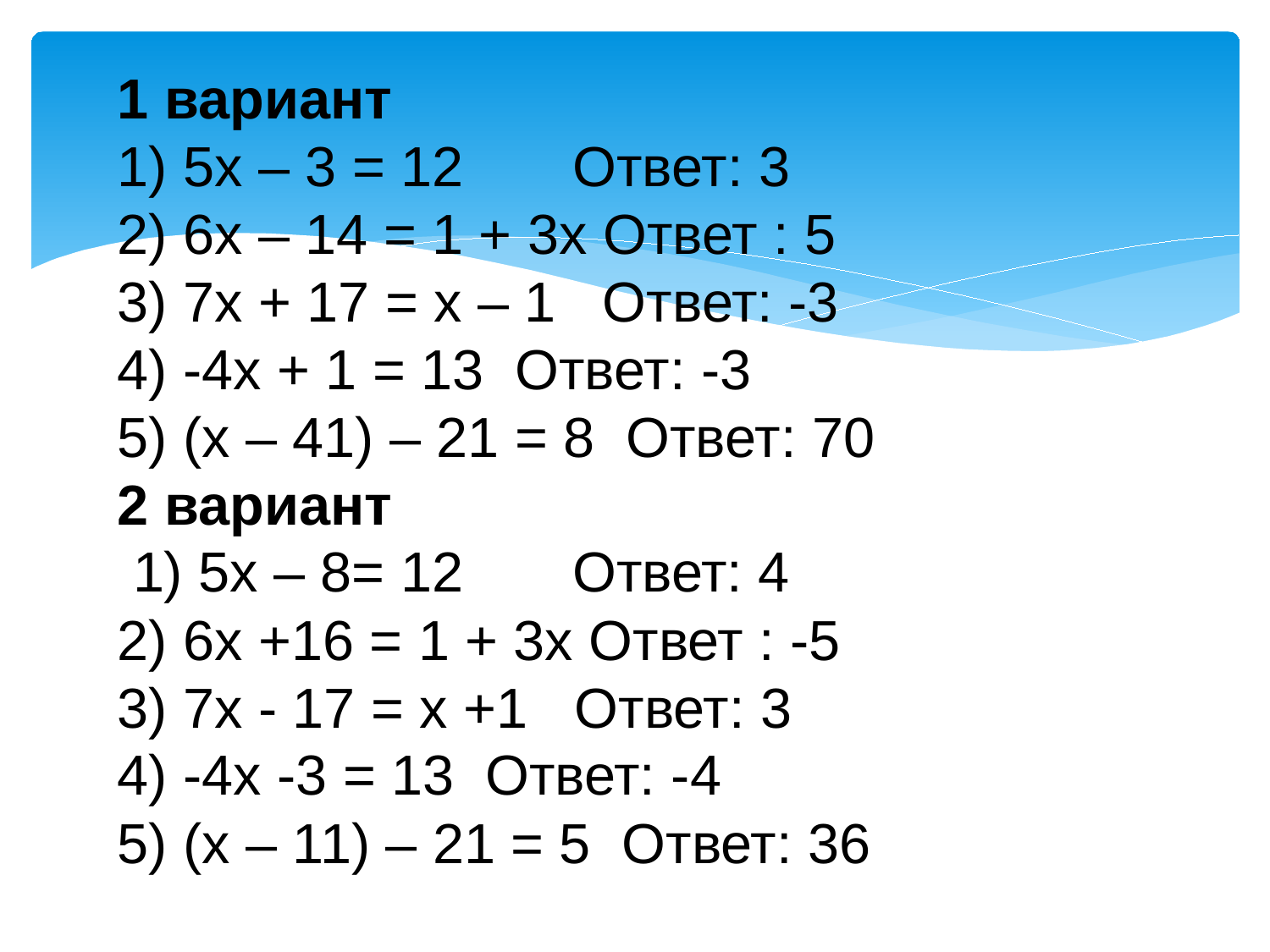

#
1 вариант
1) 5х – 3 = 12       Ответ: 3
2) 6х – 14 = 1 + 3х Ответ : 5
3) 7х + 17 = х – 1   Ответ: -3
4) -4х + 1 = 13  Ответ: -3
5) (х – 41) – 21 = 8  Ответ: 70
2 вариант
 1) 5х – 8= 12       Ответ: 4
2) 6х +16 = 1 + 3х Ответ : -5
3) 7х - 17 = х +1   Ответ: 3
4) -4х -3 = 13  Ответ: -4
5) (х – 11) – 21 = 5  Ответ: 36